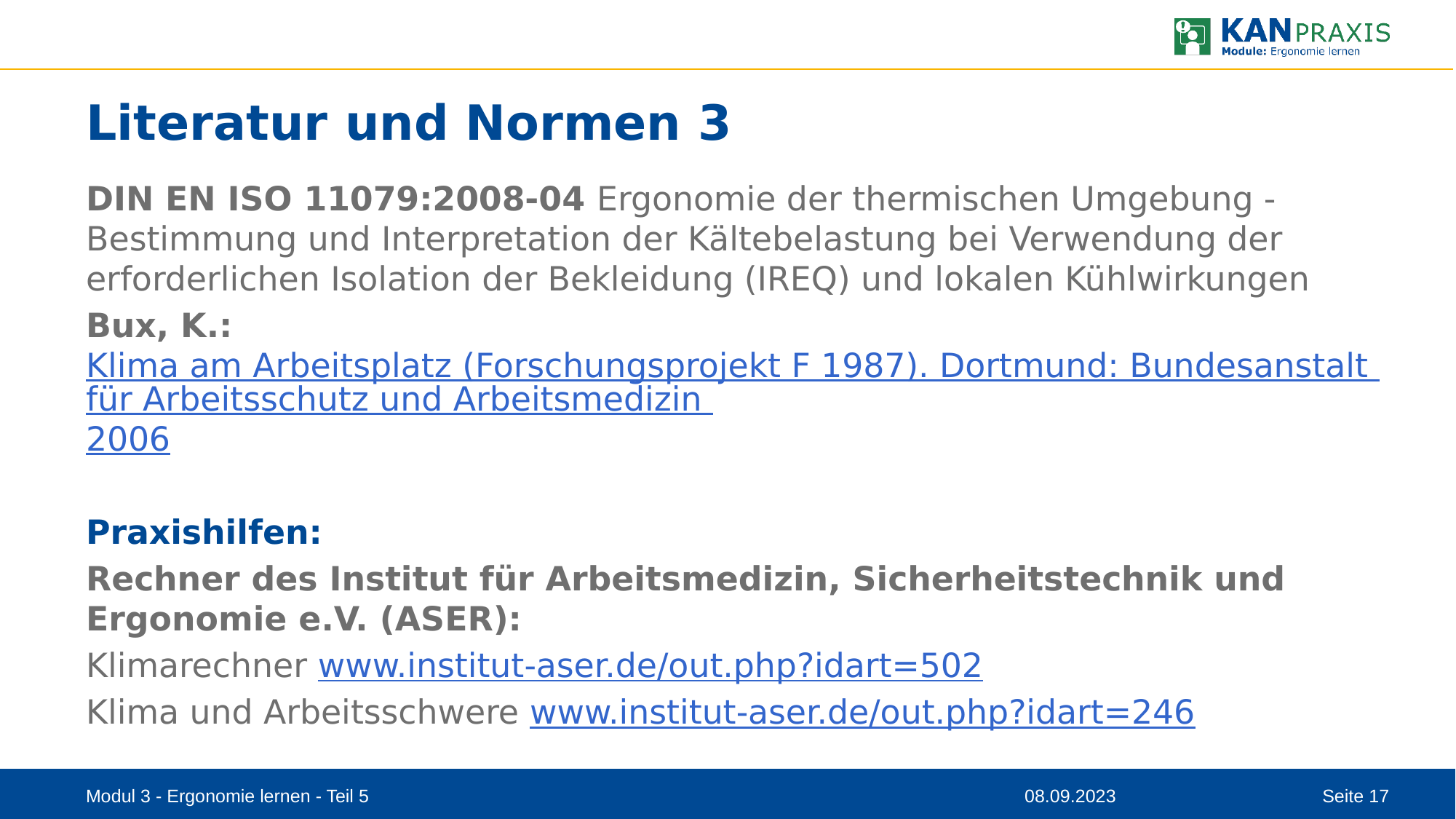

# Literatur und Normen 3
DIN EN ISO 11079:2008-04 Ergonomie der thermischen Umgebung - Bestimmung und Interpretation der Kältebelastung bei Verwendung der erforderlichen Isolation der Bekleidung (IREQ) und lokalen Kühlwirkungen
Bux, K.: Klima am Arbeitsplatz (Forschungsprojekt F 1987). Dortmund: Bundesanstalt für Arbeitsschutz und Arbeitsmedizin 2006

Praxishilfen:
Rechner des Institut für Arbeitsmedizin, Sicherheitstechnik und Ergonomie e.V. (ASER):
Klimarechner www.institut-aser.de/out.php?idart=502
Klima und Arbeitsschwere www.institut-aser.de/out.php?idart=246
Modul 3 - Ergonomie lernen - Teil 5
08.09.2023
Seite 17